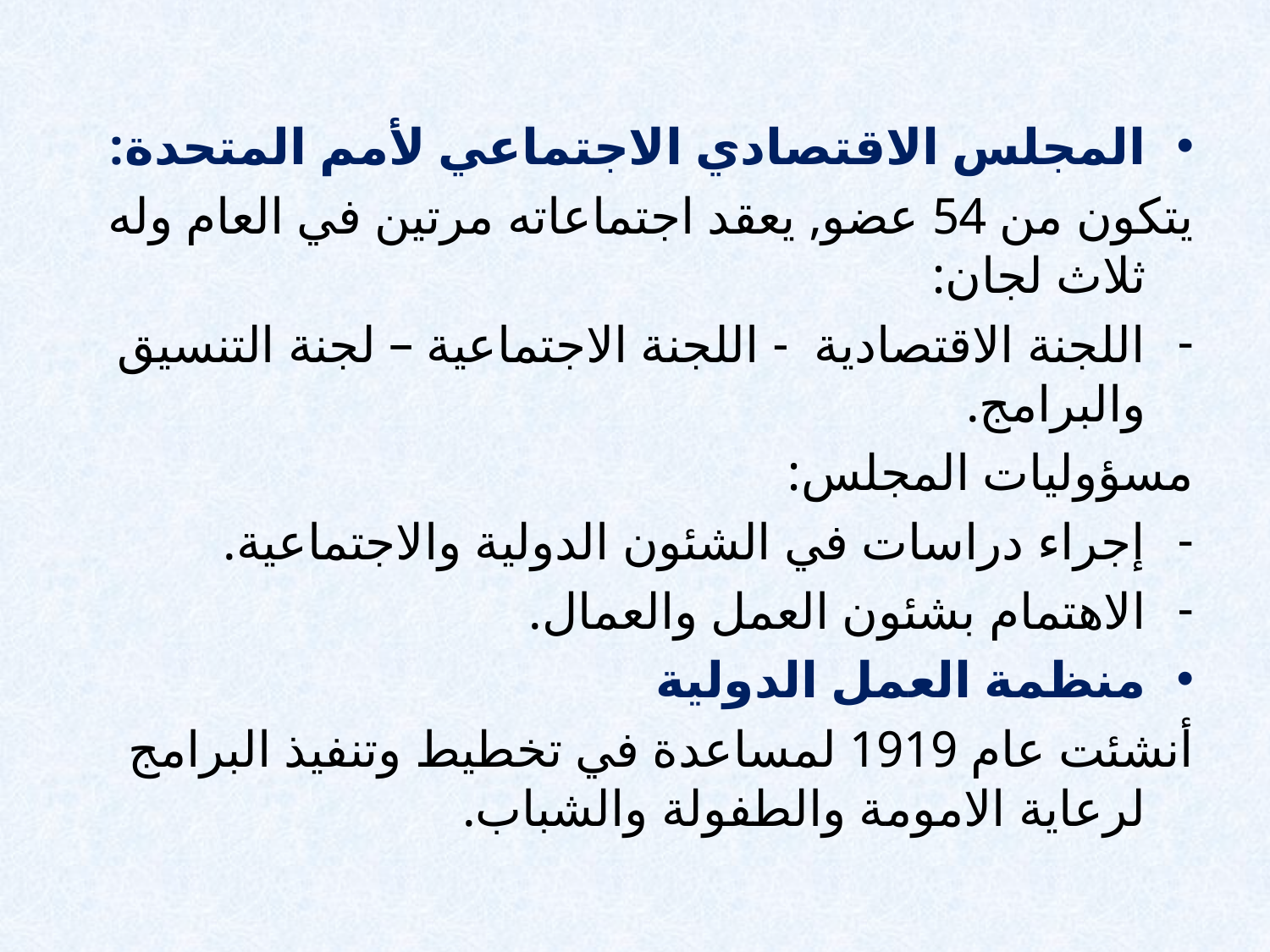

المجلس الاقتصادي الاجتماعي لأمم المتحدة:
يتكون من 54 عضو, يعقد اجتماعاته مرتين في العام وله ثلاث لجان:
اللجنة الاقتصادية  - اللجنة الاجتماعية – لجنة التنسيق والبرامج.
مسؤوليات المجلس:
إجراء دراسات في الشئون الدولية والاجتماعية.
الاهتمام بشئون العمل والعمال.
منظمة العمل الدولية
أنشئت عام 1919 لمساعدة في تخطيط وتنفيذ البرامج لرعاية الامومة والطفولة والشباب.